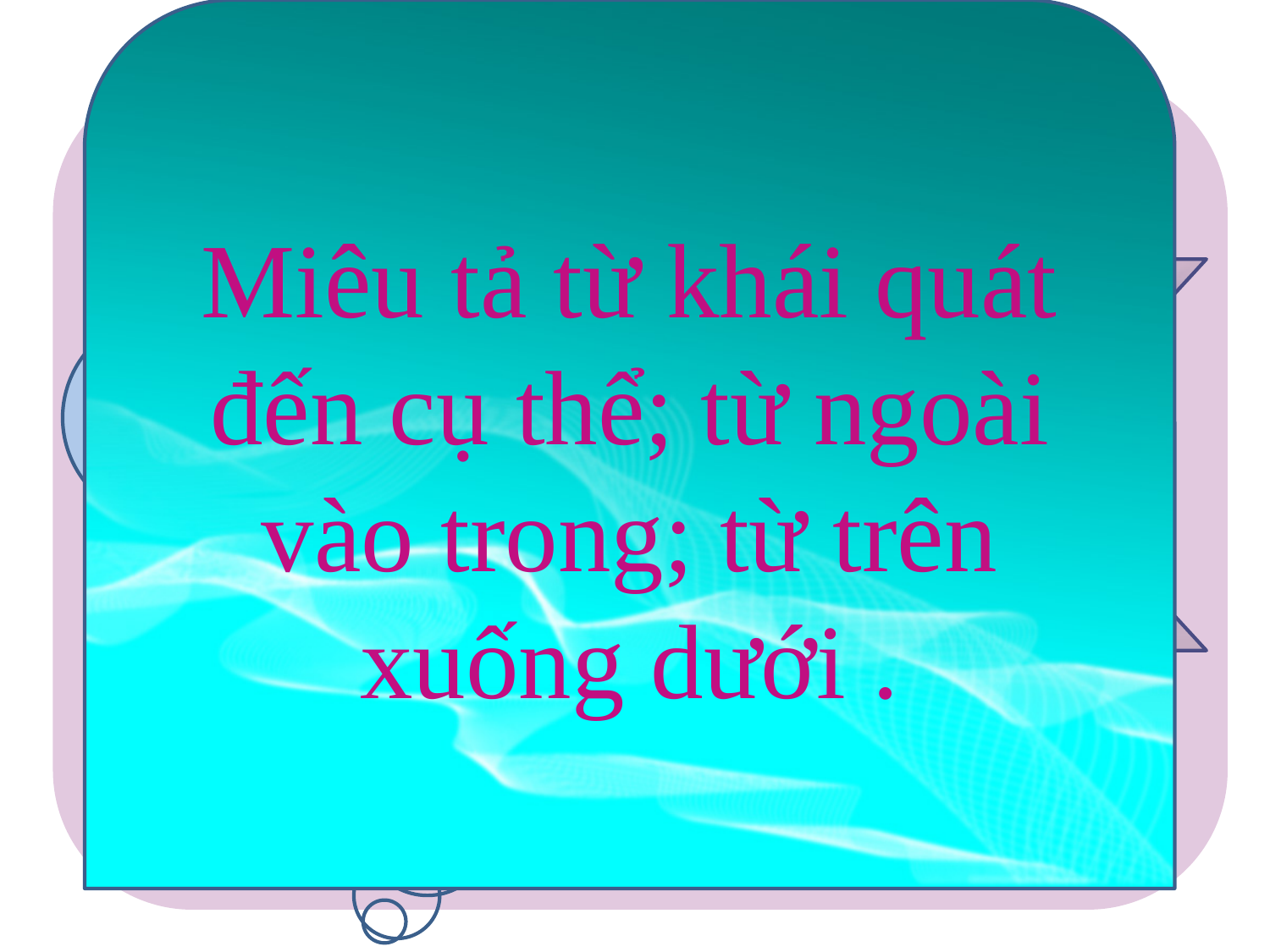

Miêu tả từ khái quát đến cụ thể; từ ngoài vào trong; từ trên xuống dưới .
Em hãy nhận xét về trình tự miêu tả của tác giả trong đoạn văn?
Em hãy chỉ ra và tóm tắt ý mỗi phần của đoạn c)?
Gồm 3 phần:
+ Phần mở đầu: từ đầu … “màu của lũy”: Giới thiệu khái quát lũy tre làng.
+ Phần thân bài: Tiếp theo … “không rõ”: Miêu tả lần lượt ba vòng tre của lũy làng.
+ Phần kết: Còn lại: Nêu cảm nghĩ và nhận xét về loài tre.